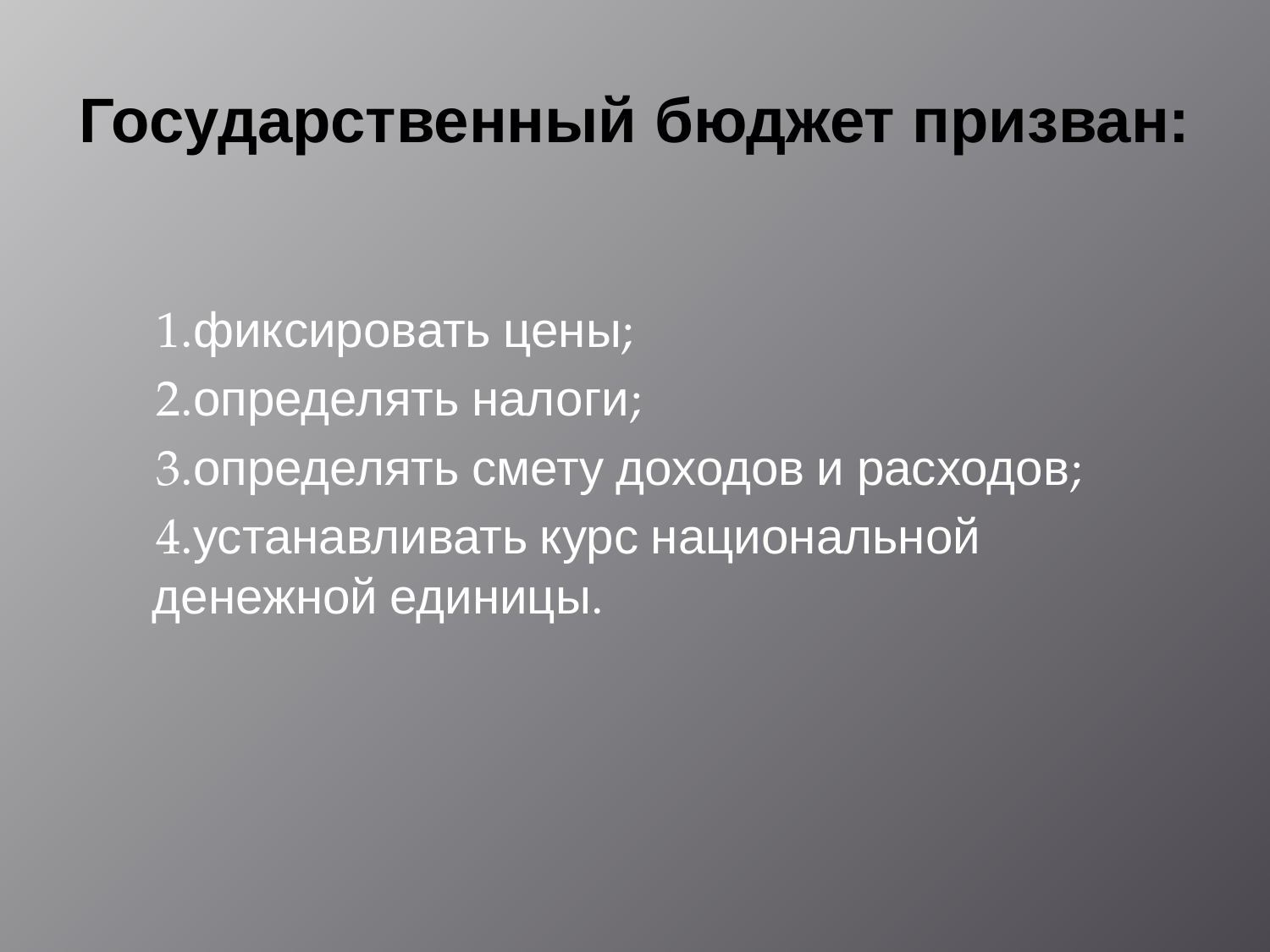

# Государственный бюджет призван:

     1.фиксировать цены;
     2.определять налоги;
     3.определять смету доходов и расходов;
     4.устанавливать курс национальной денежной единицы.